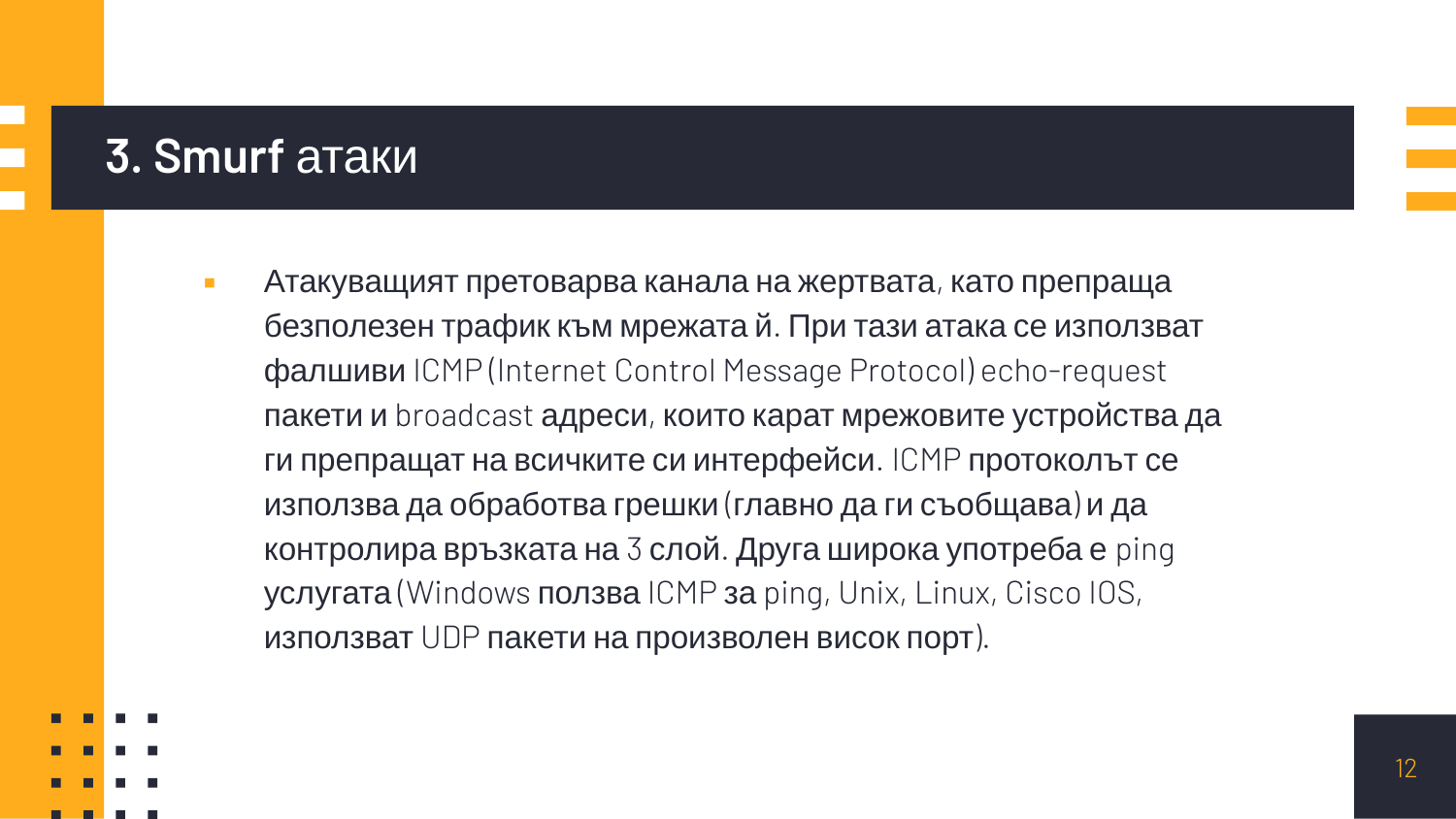

# 3. Smurf атаки
Атакуващият претоварва канала на жертвата, като препраща безполезен трафик към мрежата й. При тази атака се използват фалшиви ICMP (Internet Control Message Protocol) echo-request пакети и broadcast адреси, които карат мрежовите устройства да ги препращат на всичките си интерфейси. ICMP протоколът се използва да обработва грешки (главно да ги съобщава) и да контролира връзката на 3 слой. Друга широка употреба е ping услугата (Windows ползва ICMP за ping, Unix, Linux, Cisco IOS, използват UDP пакети на произволен висок порт).
12